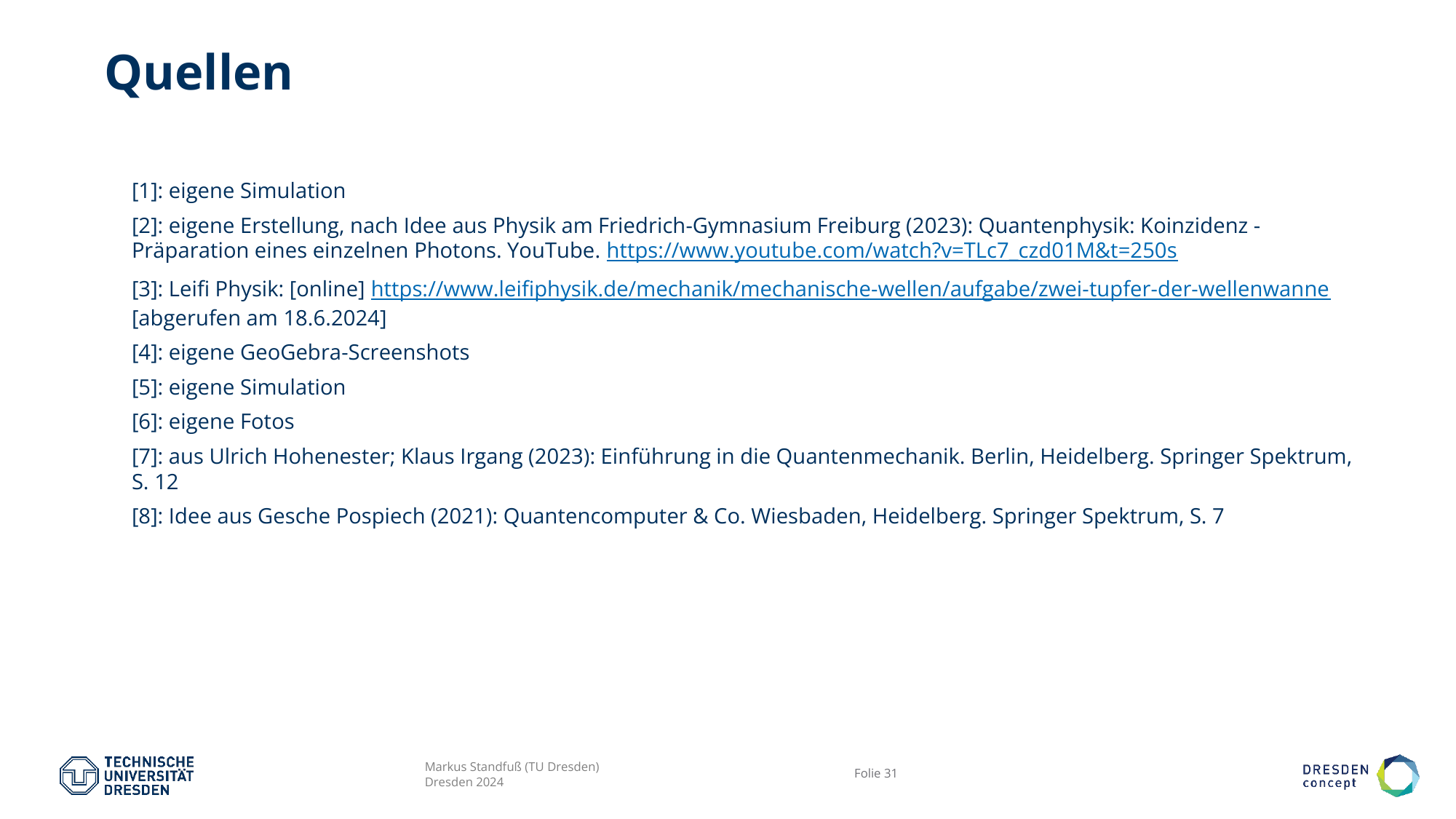

# Quellen
[1]: eigene Simulation
[2]: eigene Erstellung, nach Idee aus Physik am Friedrich-Gymnasium Freiburg (2023): Quantenphysik: Koinzidenz - Präparation eines einzelnen Photons. YouTube. https://www.youtube.com/watch?v=TLc7_czd01M&t=250s
[3]: Leifi Physik: [online] https://www.leifiphysik.de/mechanik/mechanische-wellen/aufgabe/zwei-tupfer-der-wellenwanne [abgerufen am 18.6.2024]
[4]: eigene GeoGebra-Screenshots
[5]: eigene Simulation
[6]: eigene Fotos
[7]: aus Ulrich Hohenester; Klaus Irgang (2023): Einführung in die Quantenmechanik. Berlin, Heidelberg. Springer Spektrum, S. 12
[8]: Idee aus Gesche Pospiech (2021): Quantencomputer & Co. Wiesbaden, Heidelberg. Springer Spektrum, S. 7